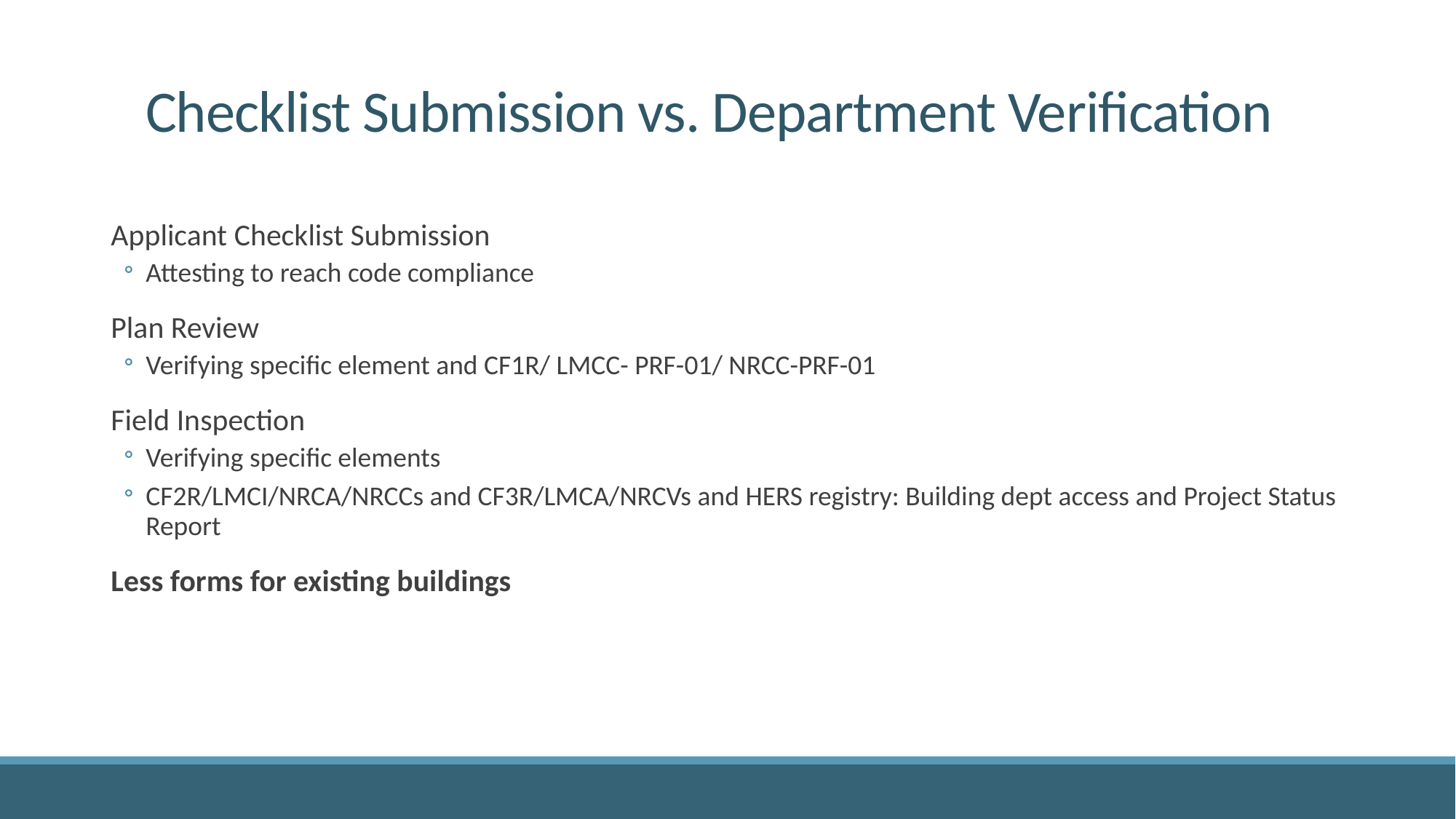

# Checklist Submission vs. Department Verification
Applicant Checklist Submission
Attesting to reach code compliance
Plan Review
Verifying specific element and CF1R/ LMCC- PRF-01/ NRCC-PRF-01
Field Inspection
Verifying specific elements
CF2R/LMCI/NRCA/NRCCs and CF3R/LMCA/NRCVs and HERS registry: Building dept access and Project Status Report
Less forms for existing buildings